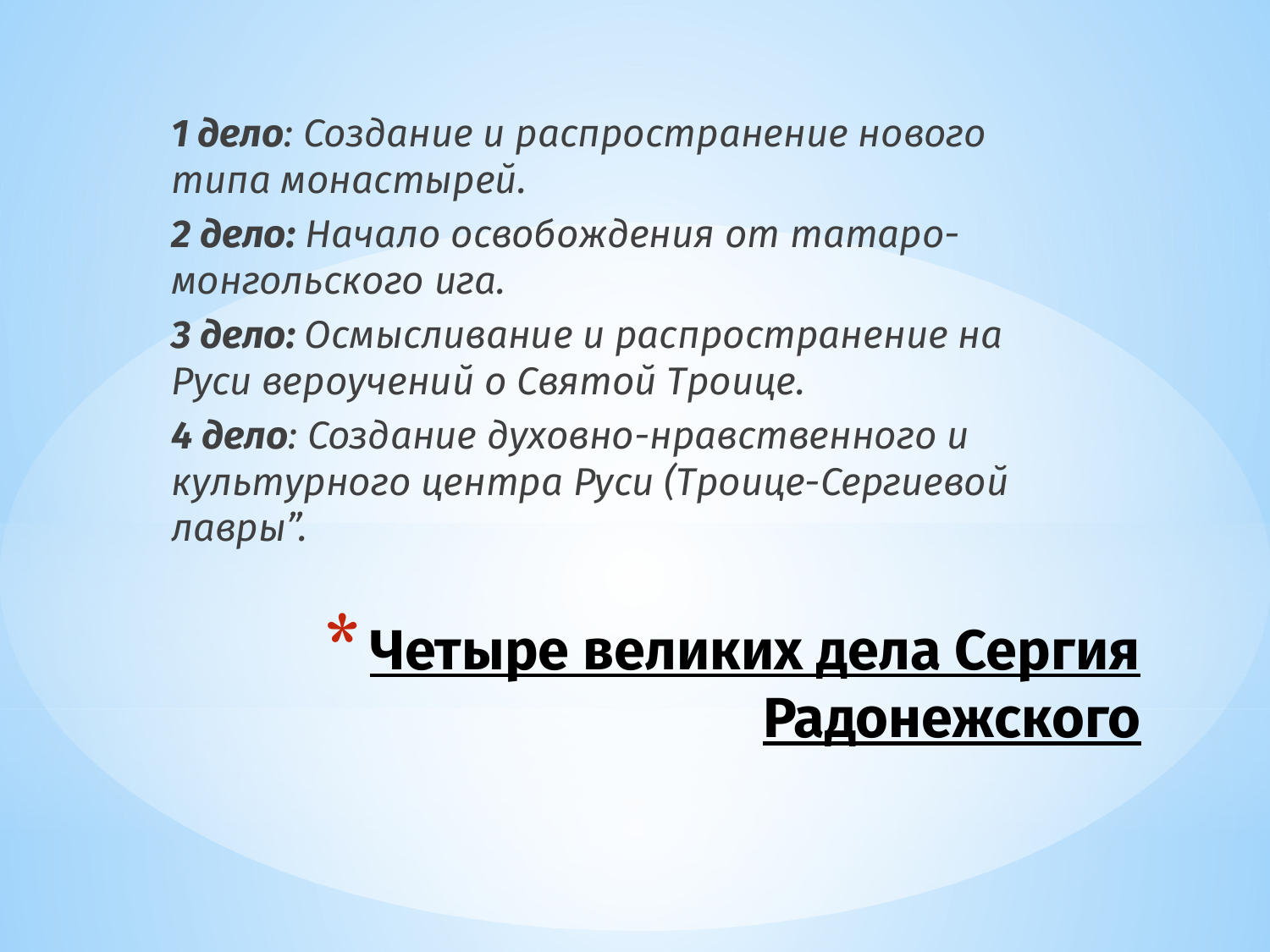

1 дело: Создание и распространение нового типа монастырей.
2 дело: Начало освобождения от татаро-монгольского ига.
3 дело: Осмысливание и распространение на Руси вероучений о Святой Троице.
4 дело: Создание духовно-нравственного и культурного центра Руси (Троице-Сергиевой лавры”.

# Четыре великих дела Сергия Радонежского